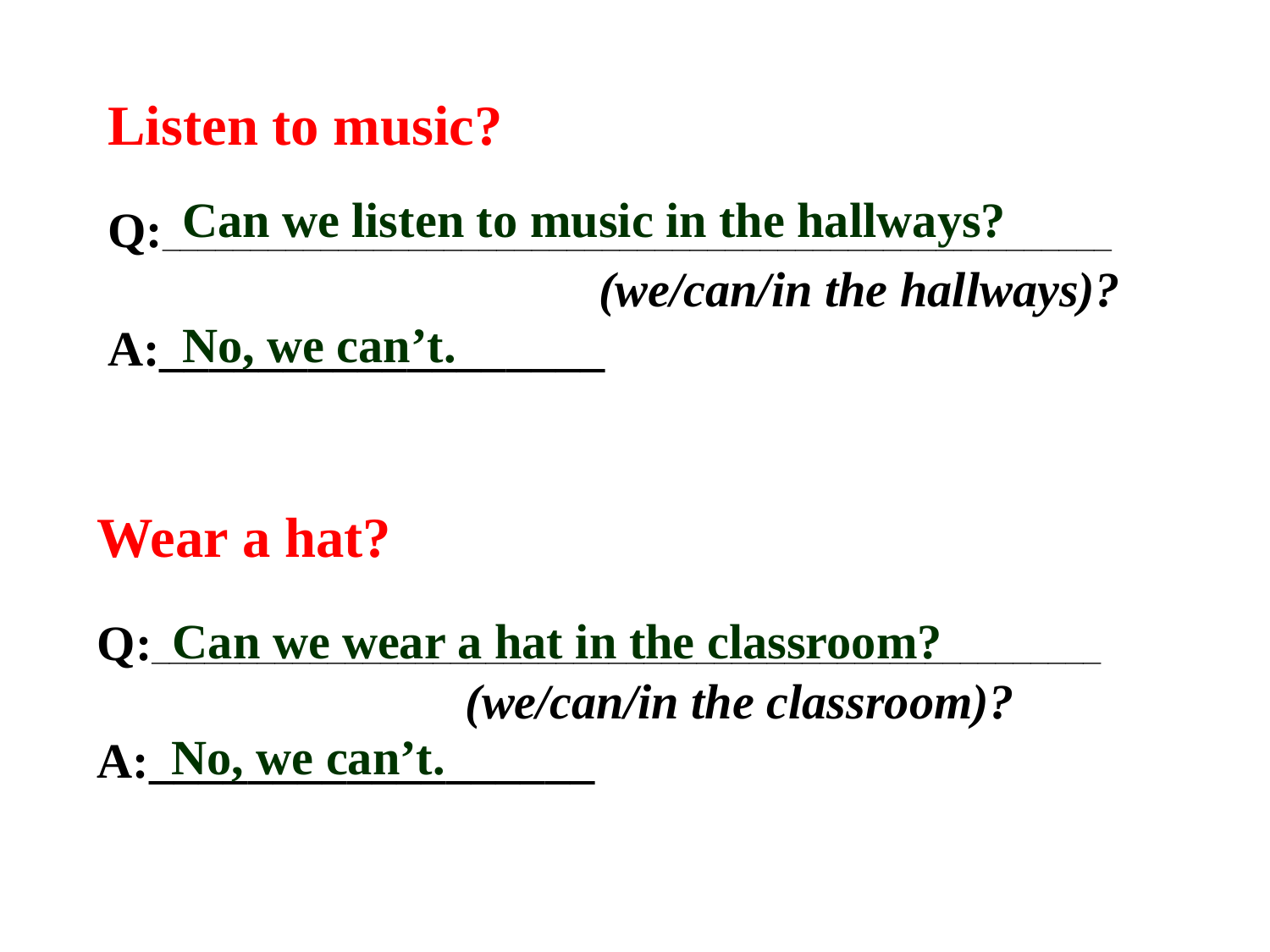

Listen to music?

Q:______________________________________________________
                                        (we/can/in the hallways)?
A:__________________
Can we listen to music in the hallways?
No, we can’t.
Wear a hat?

Q:______________________________________________________
                              (we/can/in the classroom)?
A:__________________
Can we wear a hat in the classroom?
No, we can’t.